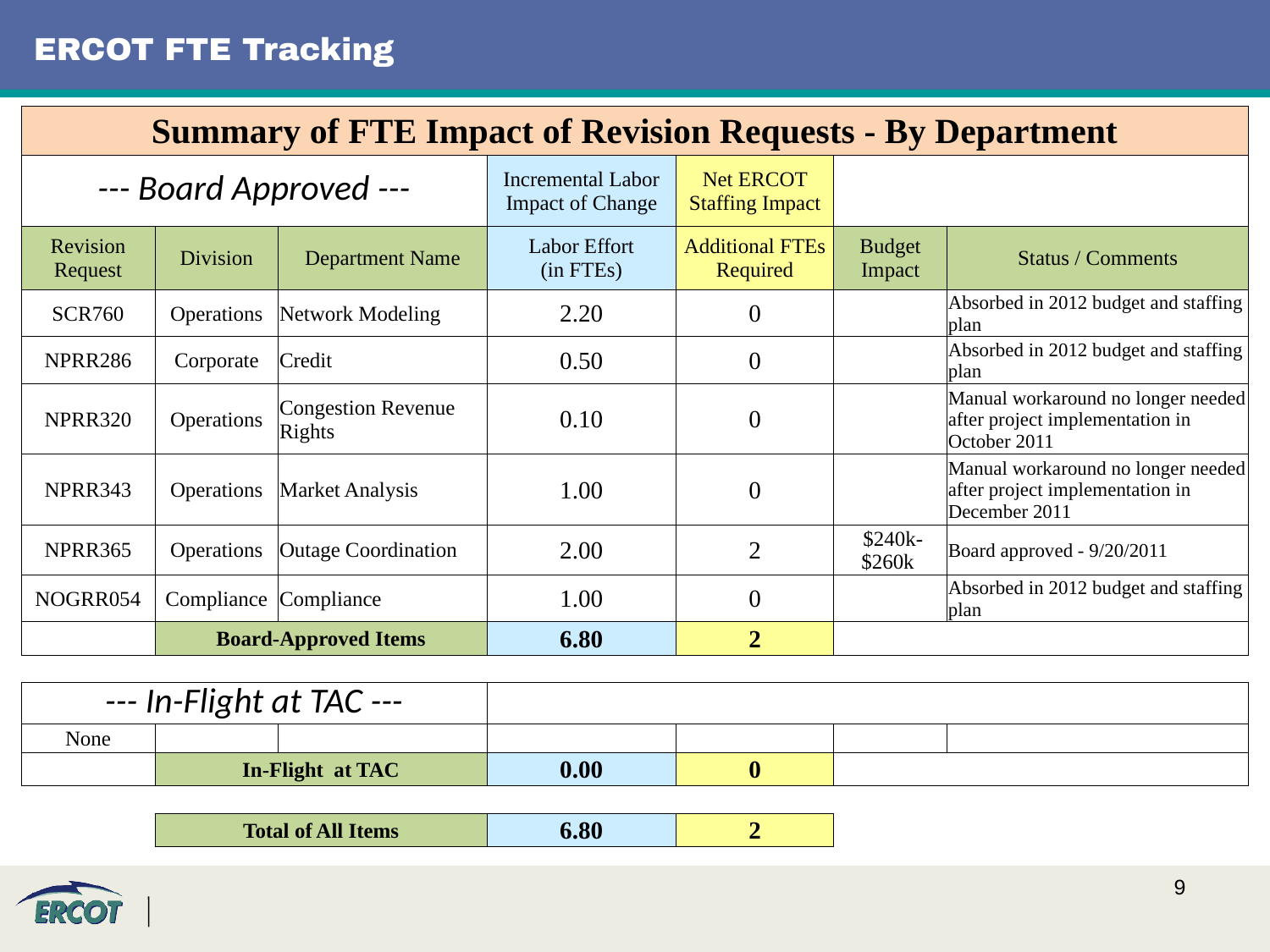

# ERCOT FTE Tracking
| Summary of FTE Impact of Revision Requests - By Department |  |  |  |  |  |  |
| --- | --- | --- | --- | --- | --- | --- |
| --- Board Approved --- |  |  | Incremental Labor Impact of Change | Net ERCOT Staffing Impact |  |  |
| Revision Request | Division | Department Name | Labor Effort (in FTEs) | Additional FTEs Required | Budget Impact | Status / Comments |
| SCR760 | Operations | Network Modeling | 2.20 | 0 |  | Absorbed in 2012 budget and staffing plan |
| NPRR286 | Corporate | Credit | 0.50 | 0 |  | Absorbed in 2012 budget and staffing plan |
| NPRR320 | Operations | Congestion Revenue Rights | 0.10 | 0 |  | Manual workaround no longer needed after project implementation in October 2011 |
| NPRR343 | Operations | Market Analysis | 1.00 | 0 |  | Manual workaround no longer needed after project implementation in December 2011 |
| NPRR365 | Operations | Outage Coordination | 2.00 | 2 | $240k-$260k | Board approved - 9/20/2011 |
| NOGRR054 | Compliance | Compliance | 1.00 | 0 |  | Absorbed in 2012 budget and staffing plan |
|  | Board-Approved Items |  | 6.80 | 2 |  |  |
|  |  |  |  |  |  |  |
| --- In-Flight at TAC --- |  |  |  |  |  |  |
| None |  |  |  |  |  |  |
|  | In-Flight at TAC |  | 0.00 | 0 |  |  |
|  |  |  |  |  |  |  |
|  | Total of All Items |  | 6.80 | 2 |  |  |